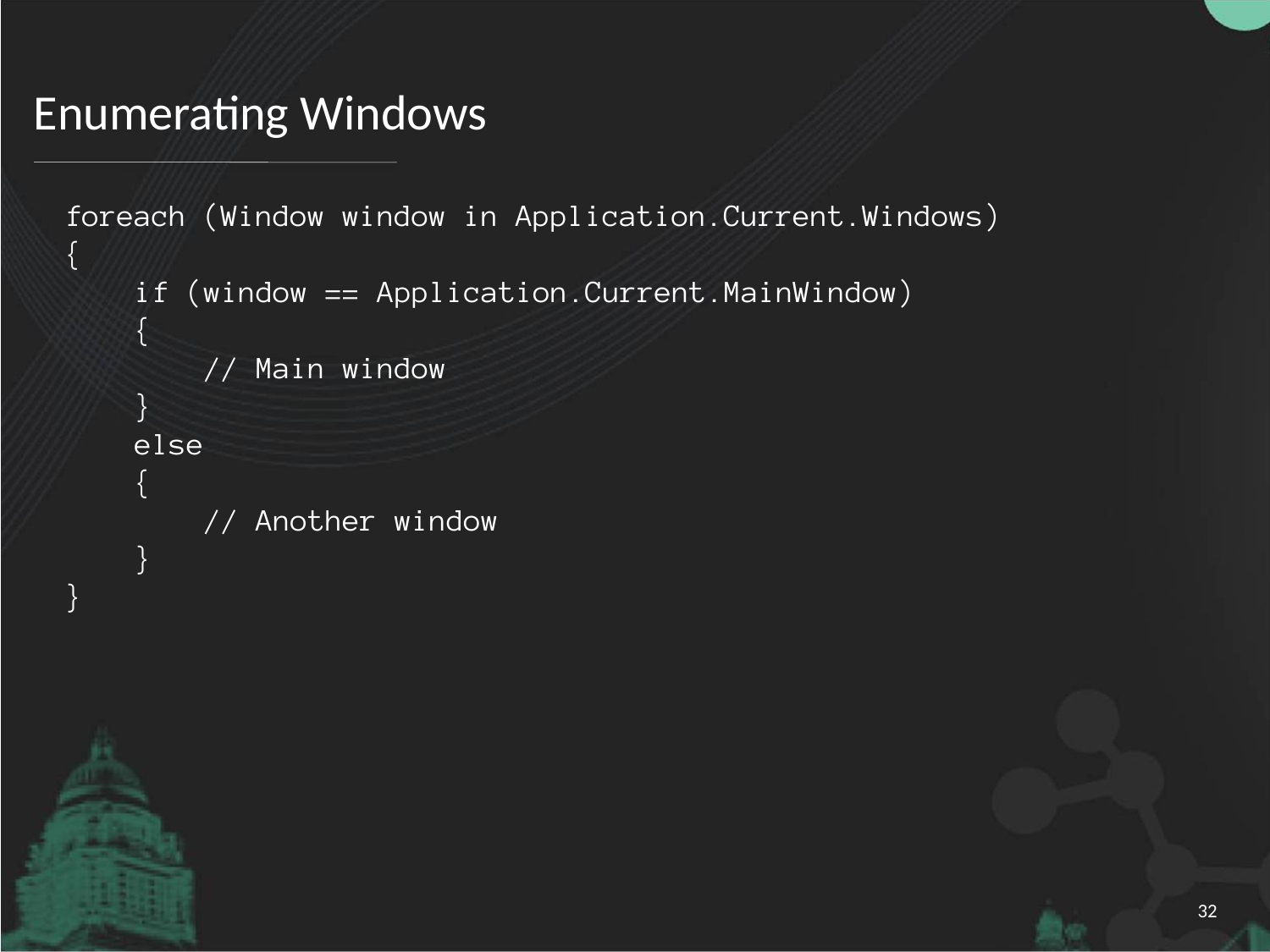

# Enumerating Windows
foreach (Window window in Application.Current.Windows)
{
    if (window == Application.Current.MainWindow)
    {
        // Main window
    }
    else
    {
        // Another window
    }
}
32